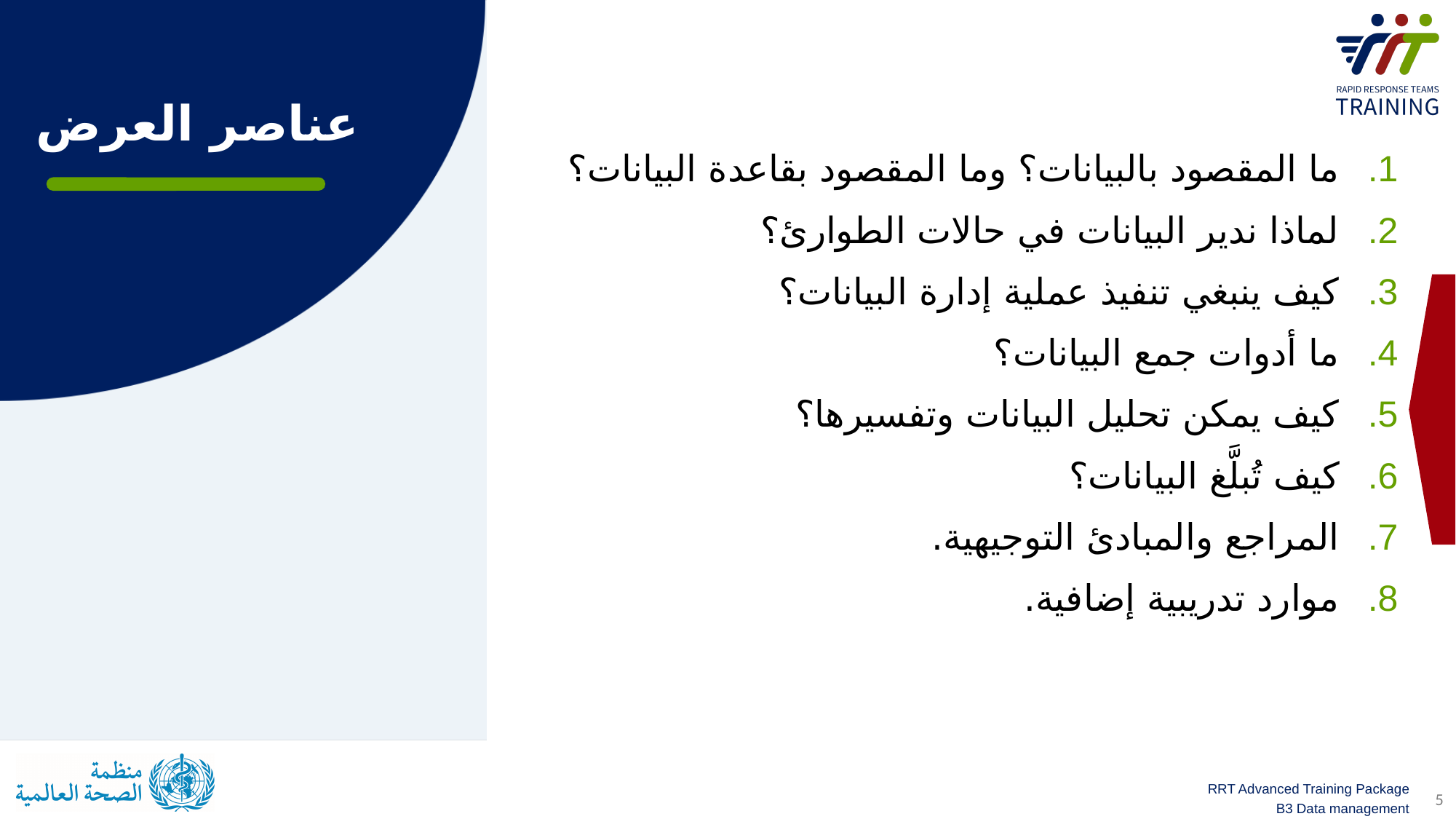

عناصر العرض
ما المقصود بالبيانات؟ وما المقصود بقاعدة البيانات؟
لماذا ندير البيانات في حالات الطوارئ؟
كيف ينبغي تنفيذ عملية إدارة البيانات؟
ما أدوات جمع البيانات؟
كيف يمكن تحليل البيانات وتفسيرها؟
كيف تُبلَّغ البيانات؟
المراجع والمبادئ التوجيهية.
موارد تدريبية إضافية.